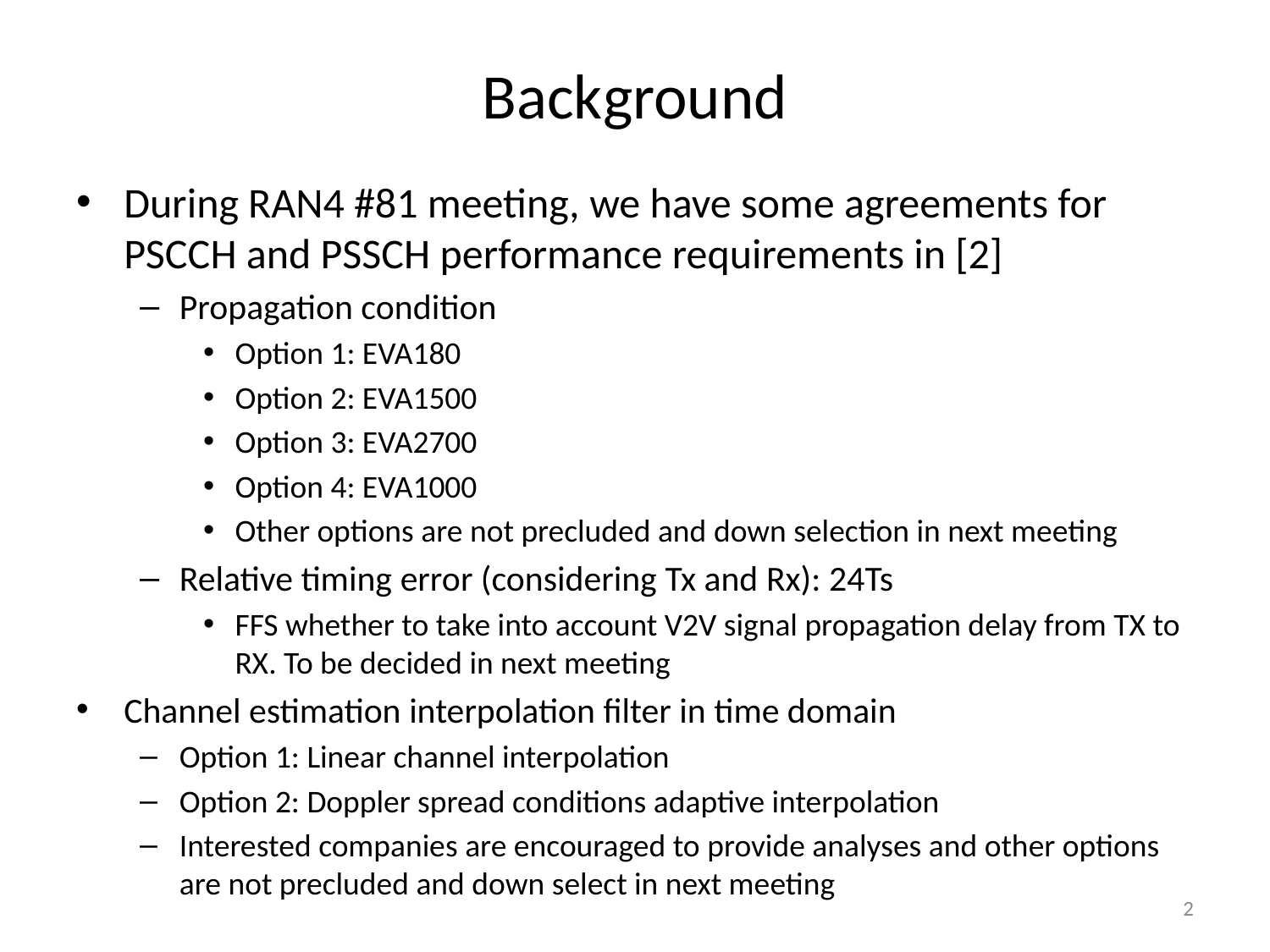

# Background
During RAN4 #81 meeting, we have some agreements for PSCCH and PSSCH performance requirements in [2]
Propagation condition
Option 1: EVA180
Option 2: EVA1500
Option 3: EVA2700
Option 4: EVA1000
Other options are not precluded and down selection in next meeting
Relative timing error (considering Tx and Rx): 24Ts
FFS whether to take into account V2V signal propagation delay from TX to RX. To be decided in next meeting
Channel estimation interpolation filter in time domain
Option 1: Linear channel interpolation
Option 2: Doppler spread conditions adaptive interpolation
Interested companies are encouraged to provide analyses and other options are not precluded and down select in next meeting

2